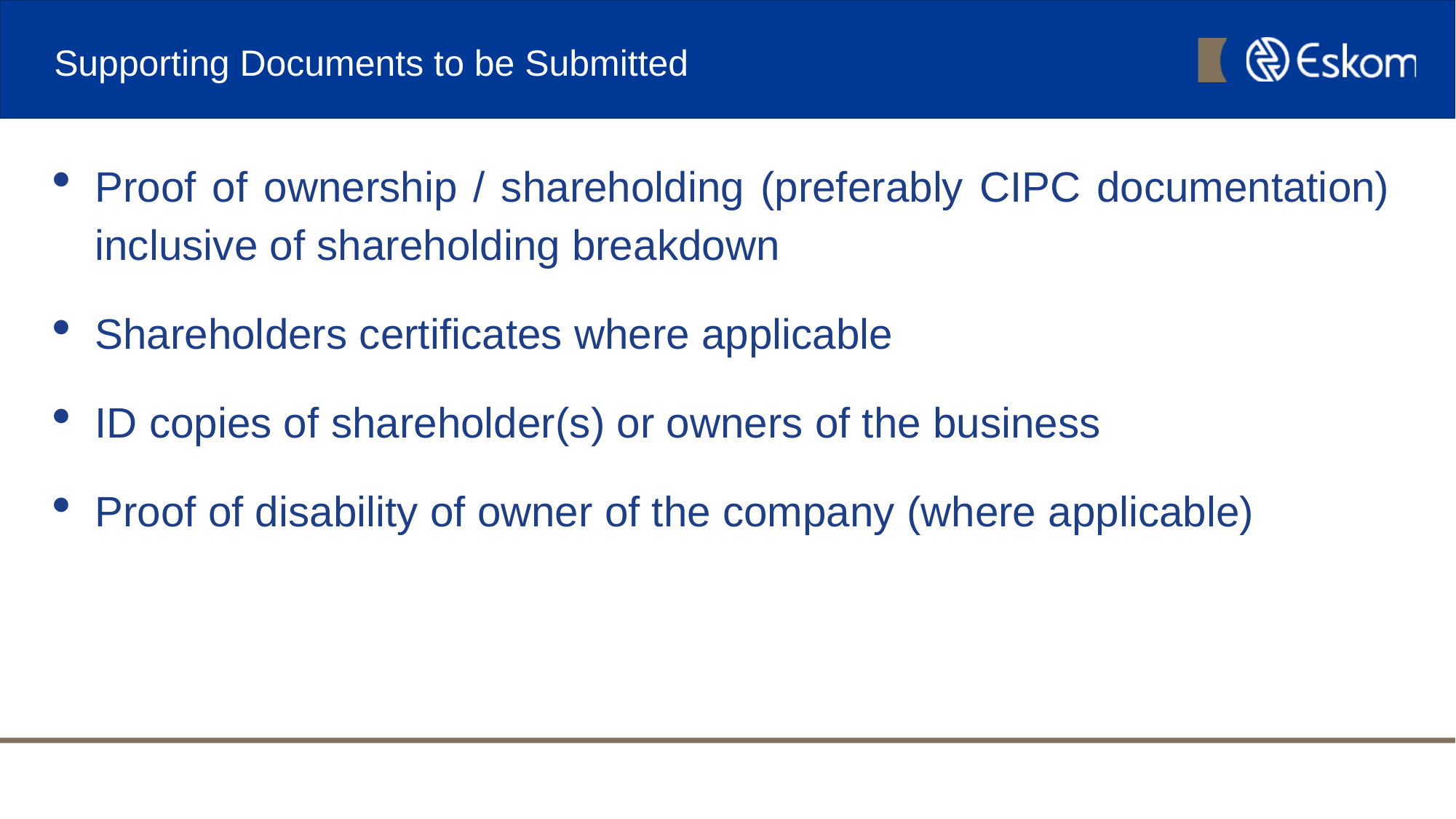

# Supporting Documents to be Submitted
Proof of ownership / shareholding (preferably CIPC documentation) inclusive of shareholding breakdown
Shareholders certificates where applicable
ID copies of shareholder(s) or owners of the business
Proof of disability of owner of the company (where applicable)